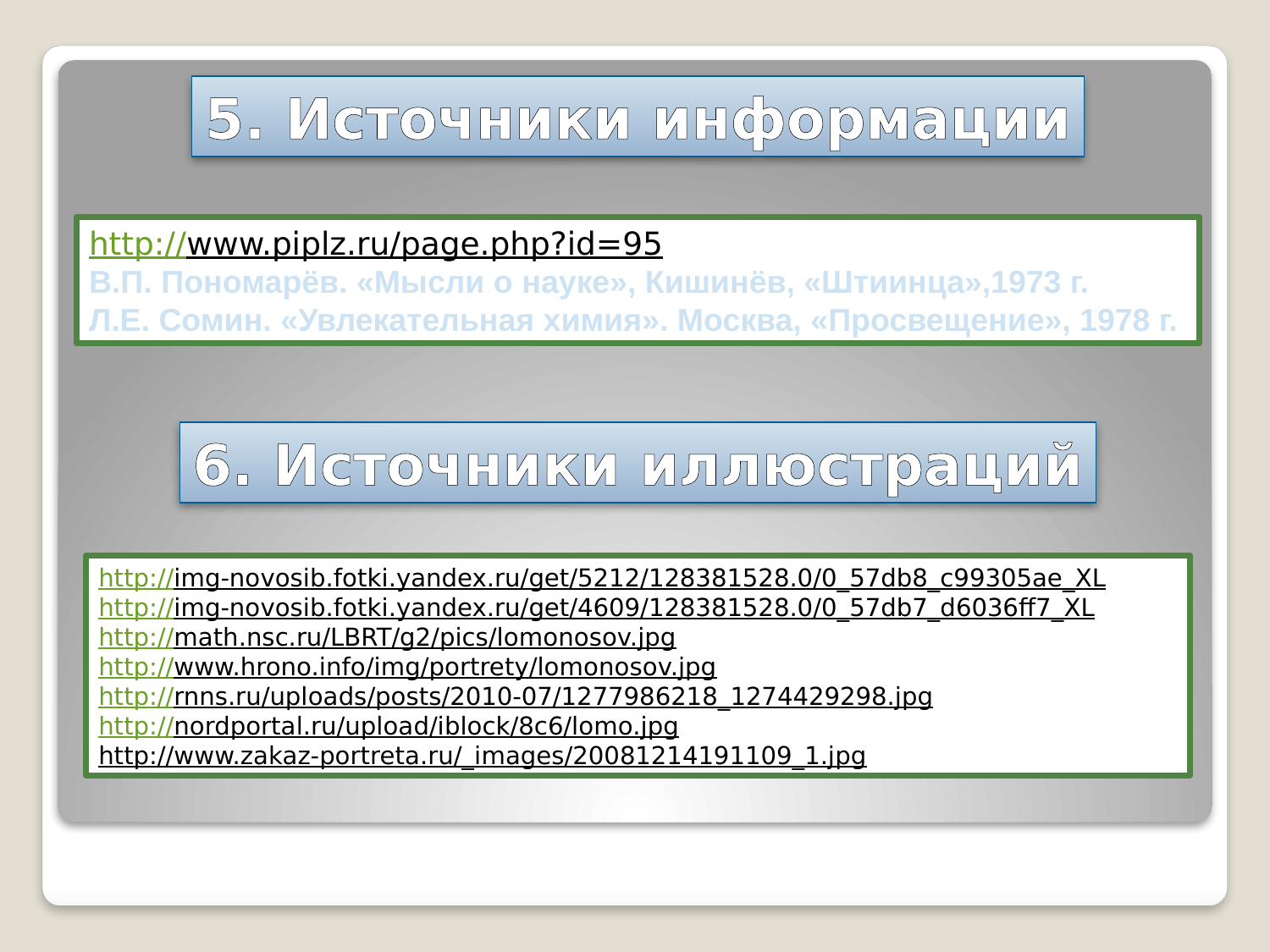

5. Источники информации
http://www.piplz.ru/page.php?id=95
В.П. Пономарёв. «Мысли о науке», Кишинёв, «Штиинца»,1973 г.
Л.Е. Сомин. «Увлекательная химия». Москва, «Просвещение», 1978 г.
6. Источники иллюстраций
http://img-novosib.fotki.yandex.ru/get/5212/128381528.0/0_57db8_c99305ae_XL
http://img-novosib.fotki.yandex.ru/get/4609/128381528.0/0_57db7_d6036ff7_XL
http://math.nsc.ru/LBRT/g2/pics/lomonosov.jpg
http://www.hrono.info/img/portrety/lomonosov.jpg
http://rnns.ru/uploads/posts/2010-07/1277986218_1274429298.jpg
http://nordportal.ru/upload/iblock/8c6/lomo.jpg
http://www.zakaz-portreta.ru/_images/20081214191109_1.jpg